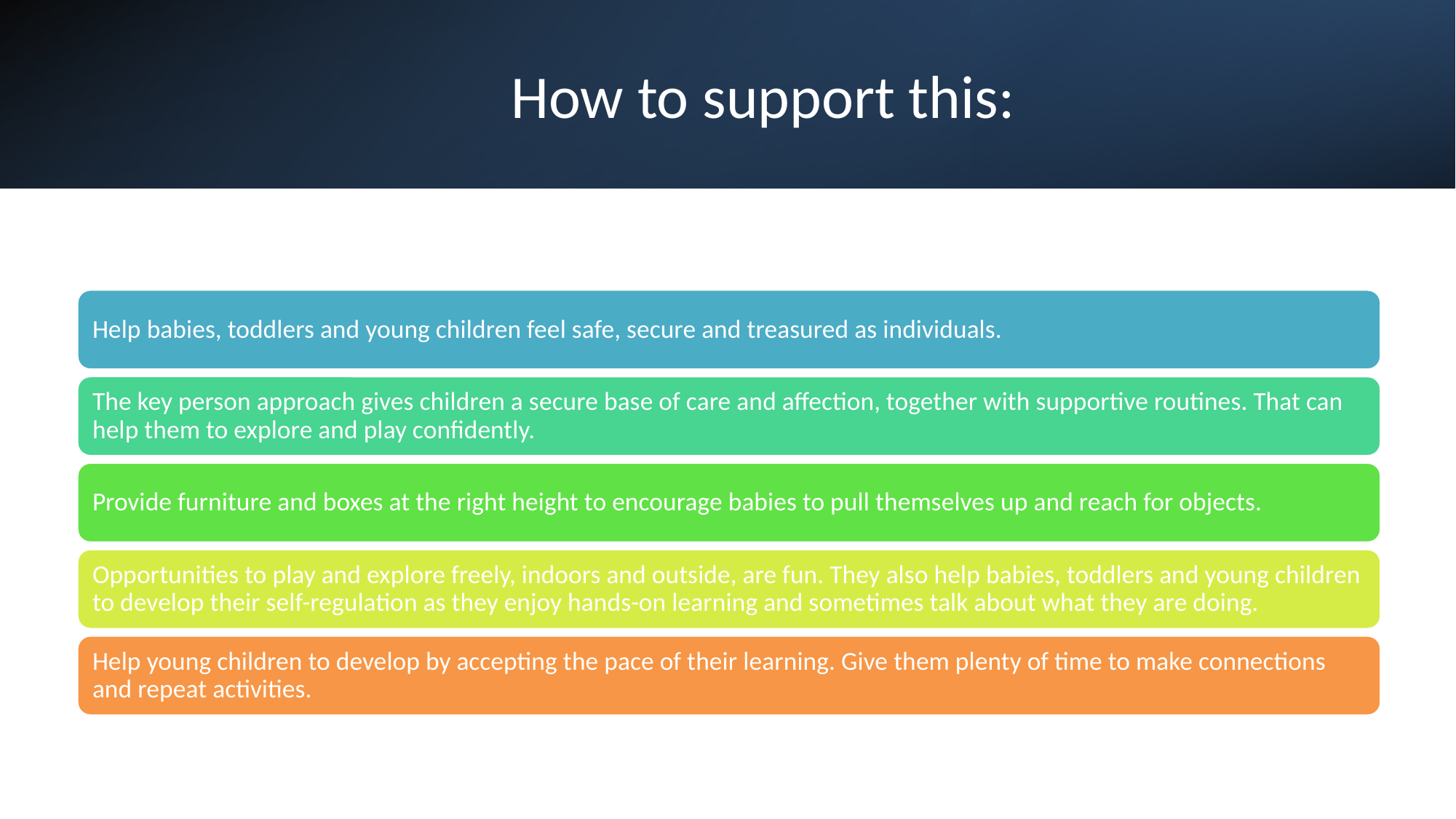

# How to support this:
Help babies, toddlers and young children feel safe, secure and treasured as individuals.
The key person approach gives children a secure base of care and affection, together with supportive routines. That can help them to explore and play confidently.
Provide furniture and boxes at the right height to encourage babies to pull themselves up and reach for objects.
Opportunities to play and explore freely, indoors and outside, are fun. They also help babies, toddlers and young children to develop their self-regulation as they enjoy hands-on learning and sometimes talk about what they are doing.
Help young children to develop by accepting the pace of their learning. Give them plenty of time to make connections and repeat activities.